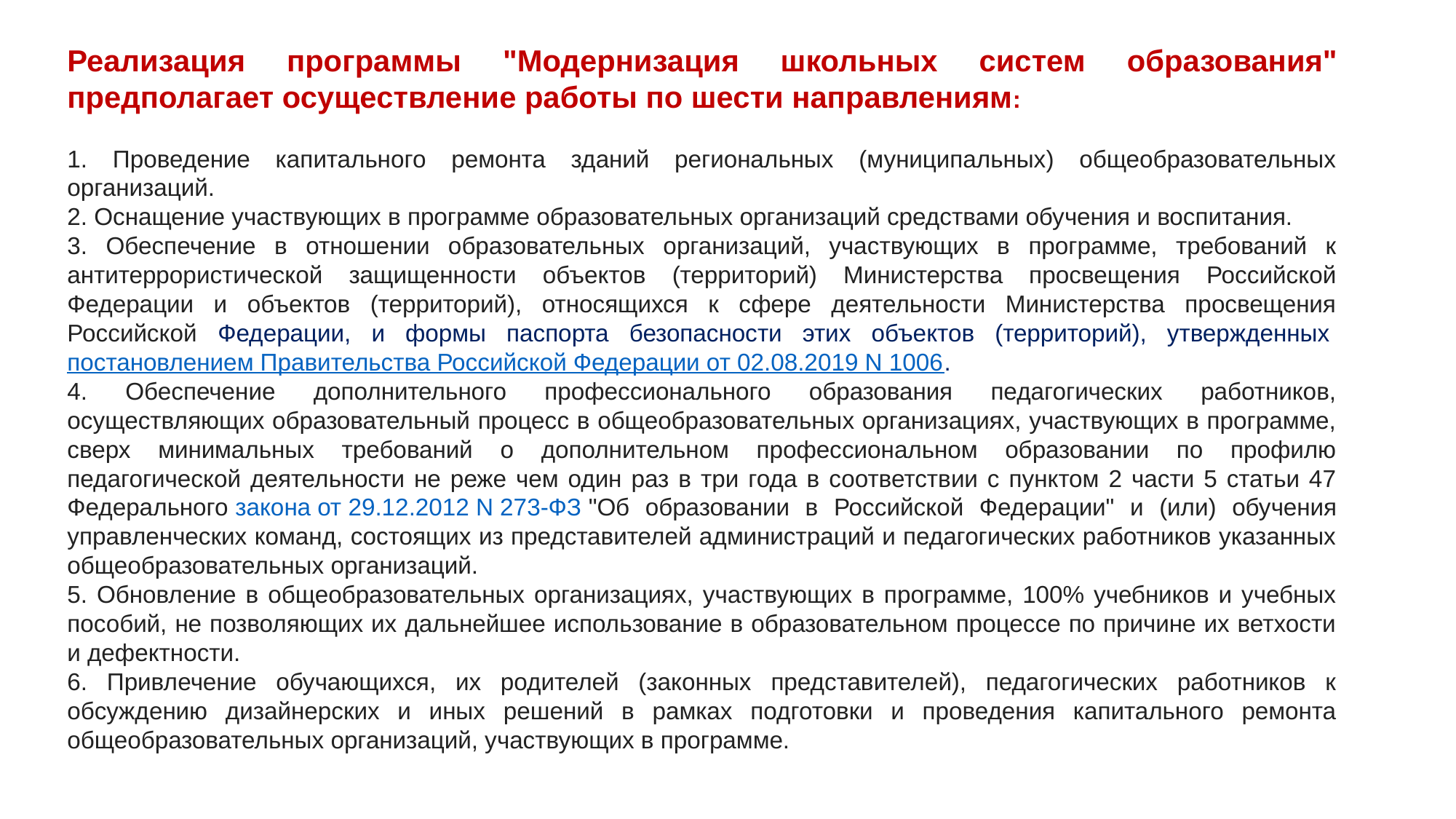

Реализация программы "Модернизация школьных систем образования" предполагает осуществление работы по шести направлениям:

1. Проведение капитального ремонта зданий региональных (муниципальных) общеобразовательных организаций.
2. Оснащение участвующих в программе образовательных организаций средствами обучения и воспитания.
3. Обеспечение в отношении образовательных организаций, участвующих в программе, требований к антитеррористической защищенности объектов (территорий) Министерства просвещения Российской Федерации и объектов (территорий), относящихся к сфере деятельности Министерства просвещения Российской Федерации, и формы паспорта безопасности этих объектов (территорий), утвержденных постановлением Правительства Российской Федерации от 02.08.2019 N 1006.
4. Обеспечение дополнительного профессионального образования педагогических работников, осуществляющих образовательный процесс в общеобразовательных организациях, участвующих в программе, сверх минимальных требований о дополнительном профессиональном образовании по профилю педагогической деятельности не реже чем один раз в три года в соответствии с пунктом 2 части 5 статьи 47 Федерального закона от 29.12.2012 N 273-ФЗ "Об образовании в Российской Федерации" и (или) обучения управленческих команд, состоящих из представителей администраций и педагогических работников указанных общеобразовательных организаций.
5. Обновление в общеобразовательных организациях, участвующих в программе, 100% учебников и учебных пособий, не позволяющих их дальнейшее использование в образовательном процессе по причине их ветхости и дефектности.
6. Привлечение обучающихся, их родителей (законных представителей), педагогических работников к обсуждению дизайнерских и иных решений в рамках подготовки и проведения капитального ремонта общеобразовательных организаций, участвующих в программе.